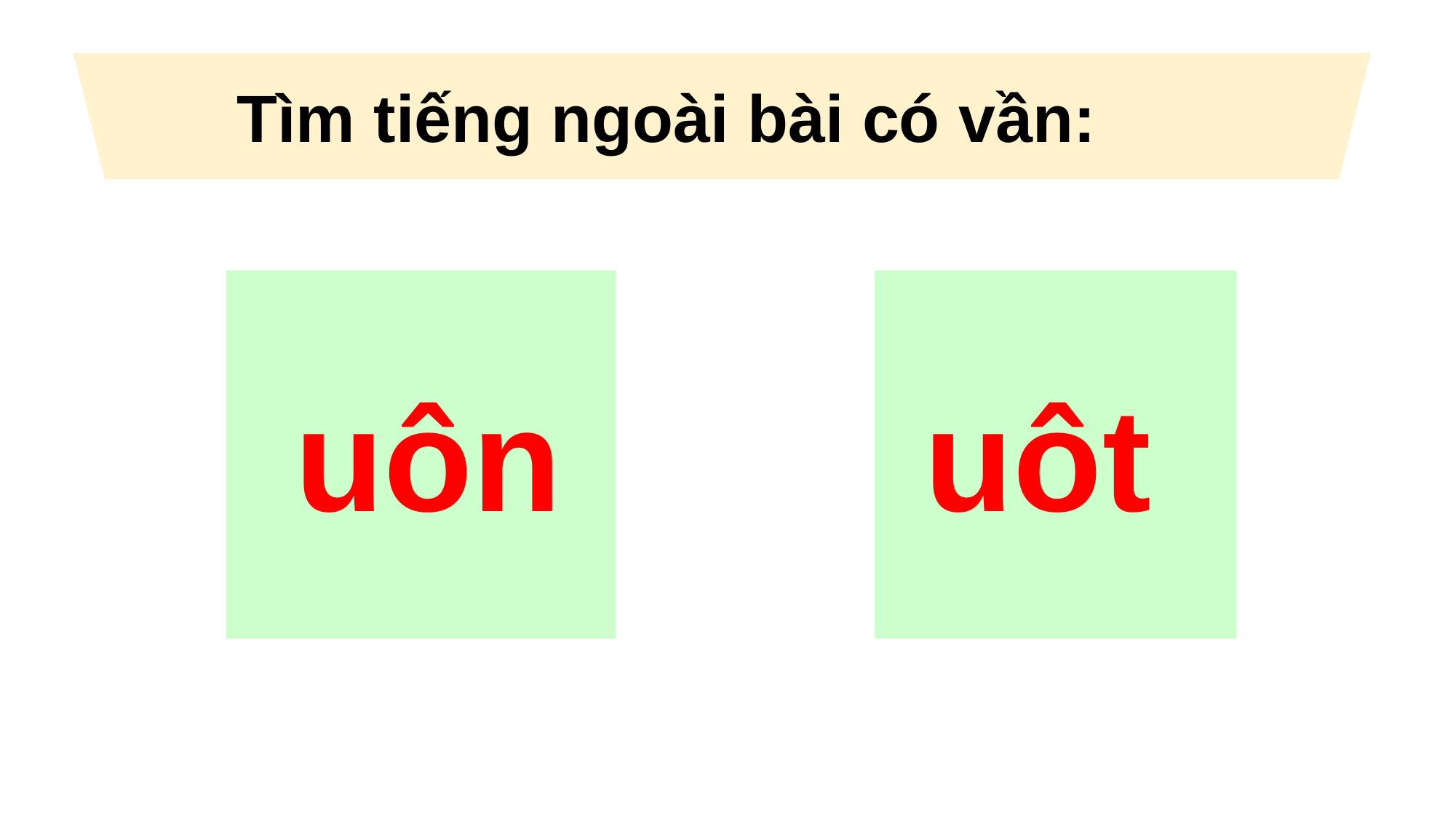

Tìm tiếng ngoài bài có vần:

uôn
uôt